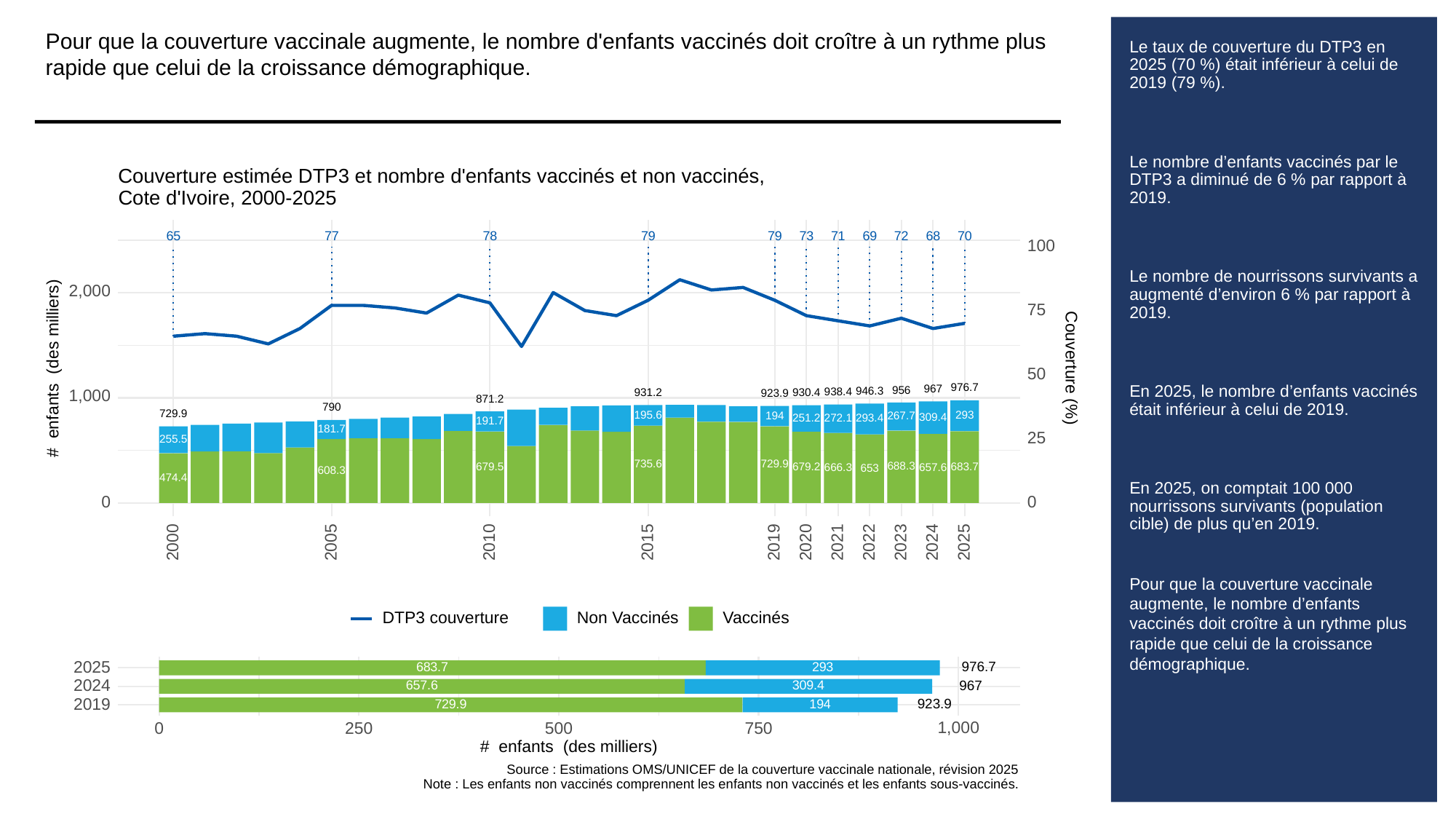

Pour que la couverture vaccinale augmente, le nombre d'enfants vaccinés doit croître à un rythme plus rapide que celui de la croissance démographique.
# Le taux de couverture du DTP3 en 2025 (70 %) était inférieur à celui de 2019 (79 %).

Le nombre d’enfants vaccinés par le DTP3 a diminué de 6 % par rapport à 2019.

Le nombre de nourrissons survivants a augmenté d’environ 6 % par rapport à 2019.

En 2025, le nombre d’enfants vaccinés était inférieur à celui de 2019.

En 2025, on comptait 100 000 nourrissons survivants (population cible) de plus qu’en 2019.

Pour que la couverture vaccinale augmente, le nombre d’enfants vaccinés doit croître à un rythme plus rapide que celui de la croissance démographique.

Couverture estimée DTP3 et nombre d'enfants vaccinés et non vaccinés,
Cote d'Ivoire, 2000-2025

73
65
78
79
79
69
68
70
71
72
77
100

2,000

75

#  enfants  (des milliers)
Couverture (%)
50
976.7
967
956
946.3
938.4
931.2
930.4
1,000
923.9
871.2

790

729.9
195.6

293
194
267.7
309.4

251.2
272.1
293.4

191.7

181.7

25

255.5

735.6
729.9
688.3
683.7
679.5
679.2
666.3
657.6
653
608.3
474.4
0
0

2023
2000
2005
2010
2015
2019
2020
2021
2022
2024
2025

DTP3 couverture
Non Vaccinés
Vaccinés

2025
976.7
683.7
293

2024
967
309.4
657.6

2019
923.9
729.9
194

1,000
0
250
500
750
#  enfants  (des milliers)
Source : Estimations OMS/UNICEF de la couverture vaccinale nationale, révision 2025
Note : Les enfants non vaccinés comprennent les enfants non vaccinés et les enfants sous-vaccinés.